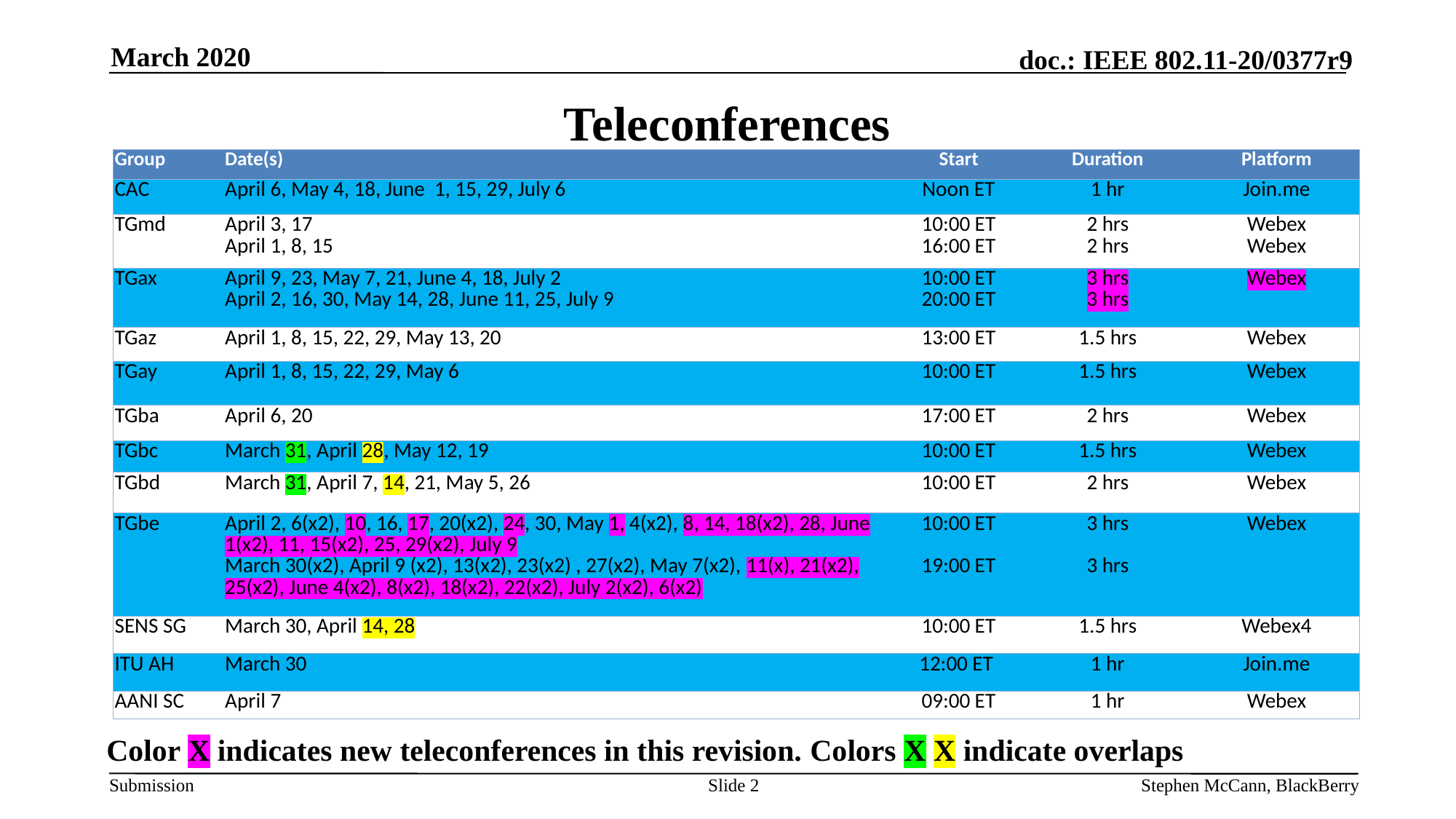

March 2020
# Teleconferences
| Group | Date(s) | Start | Duration | Platform |
| --- | --- | --- | --- | --- |
| CAC | April 6, May 4, 18, June 1, 15, 29, July 6 | Noon ET | 1 hr | Join.me |
| TGmd | April 3, 17 April 1, 8, 15 | 10:00 ET 16:00 ET | 2 hrs 2 hrs | Webex Webex |
| TGax | April 9, 23, May 7, 21, June 4, 18, July 2 April 2, 16, 30, May 14, 28, June 11, 25, July 9 | 10:00 ET 20:00 ET | 3 hrs 3 hrs | Webex |
| TGaz | April 1, 8, 15, 22, 29, May 13, 20 | 13:00 ET | 1.5 hrs | Webex |
| TGay | April 1, 8, 15, 22, 29, May 6 | 10:00 ET | 1.5 hrs | Webex |
| TGba | April 6, 20 | 17:00 ET | 2 hrs | Webex |
| TGbc | March 31, April 28, May 12, 19 | 10:00 ET | 1.5 hrs | Webex |
| TGbd | March 31, April 7, 14, 21, May 5, 26 | 10:00 ET | 2 hrs | Webex |
| TGbe | April 2, 6(x2), 10, 16, 17, 20(x2), 24, 30, May 1, 4(x2), 8, 14, 18(x2), 28, June 1(x2), 11, 15(x2), 25, 29(x2), July 9 March 30(x2), April 9 (x2), 13(x2), 23(x2) , 27(x2), May 7(x2), 11(x), 21(x2), 25(x2), June 4(x2), 8(x2), 18(x2), 22(x2), July 2(x2), 6(x2) | 10:00 ET 19:00 ET | 3 hrs 3 hrs | Webex |
| SENS SG | March 30, April 14, 28 | 10:00 ET | 1.5 hrs | Webex4 |
| ITU AH | March 30 | 12:00 ET | 1 hr | Join.me |
| AANI SC | April 7 | 09:00 ET | 1 hr | Webex |
Color X indicates new teleconferences in this revision. Colors X X indicate overlaps
Slide 2
Stephen McCann, BlackBerry